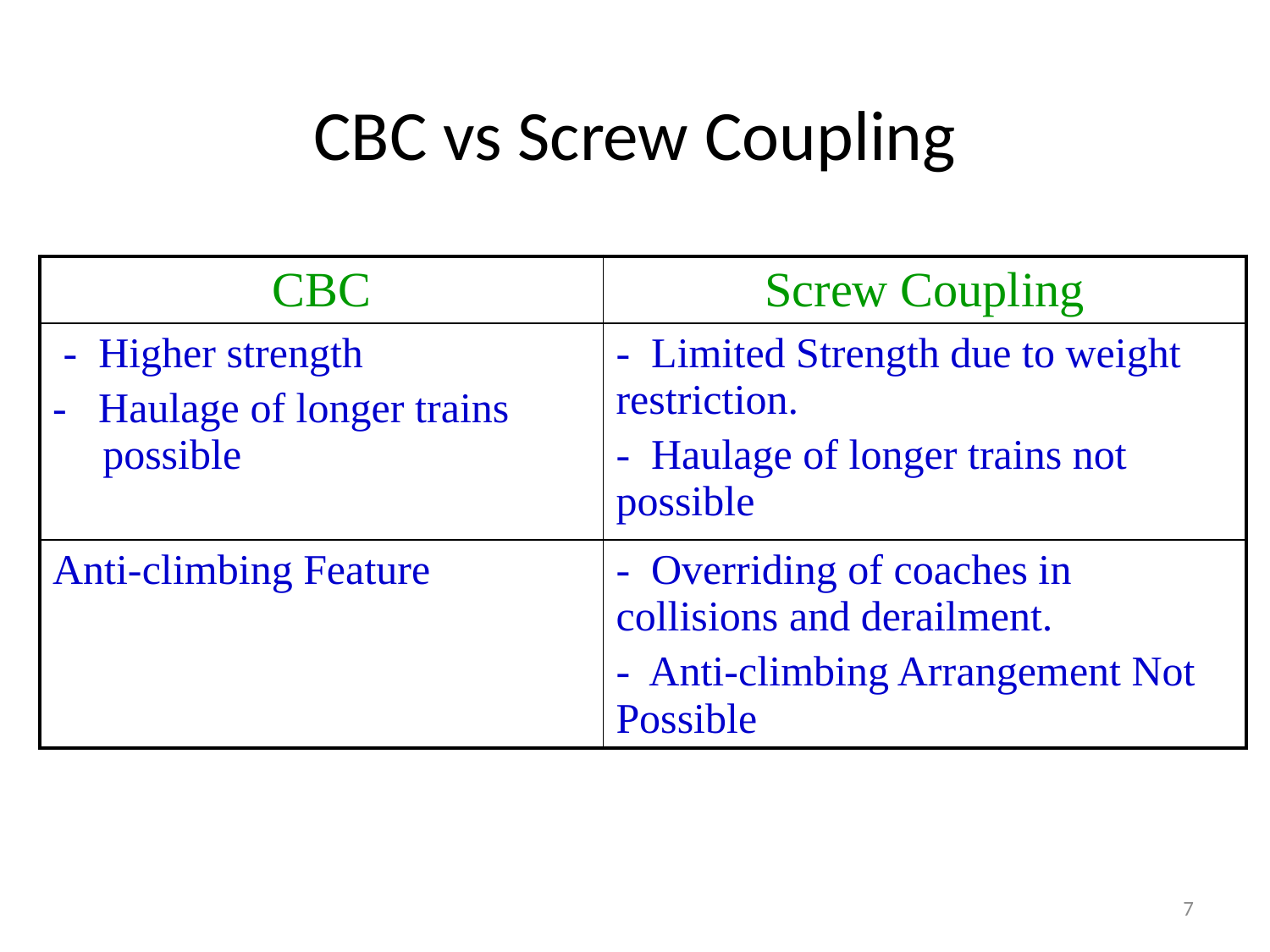

# CBC vs Screw Coupling
| CBC | Screw Coupling |
| --- | --- |
| - Higher strength - Haulage of longer trains possible | - Limited Strength due to weight restriction. - Haulage of longer trains not possible |
| Anti-climbing Feature | - Overriding of coaches in collisions and derailment. - Anti-climbing Arrangement Not Possible |
7